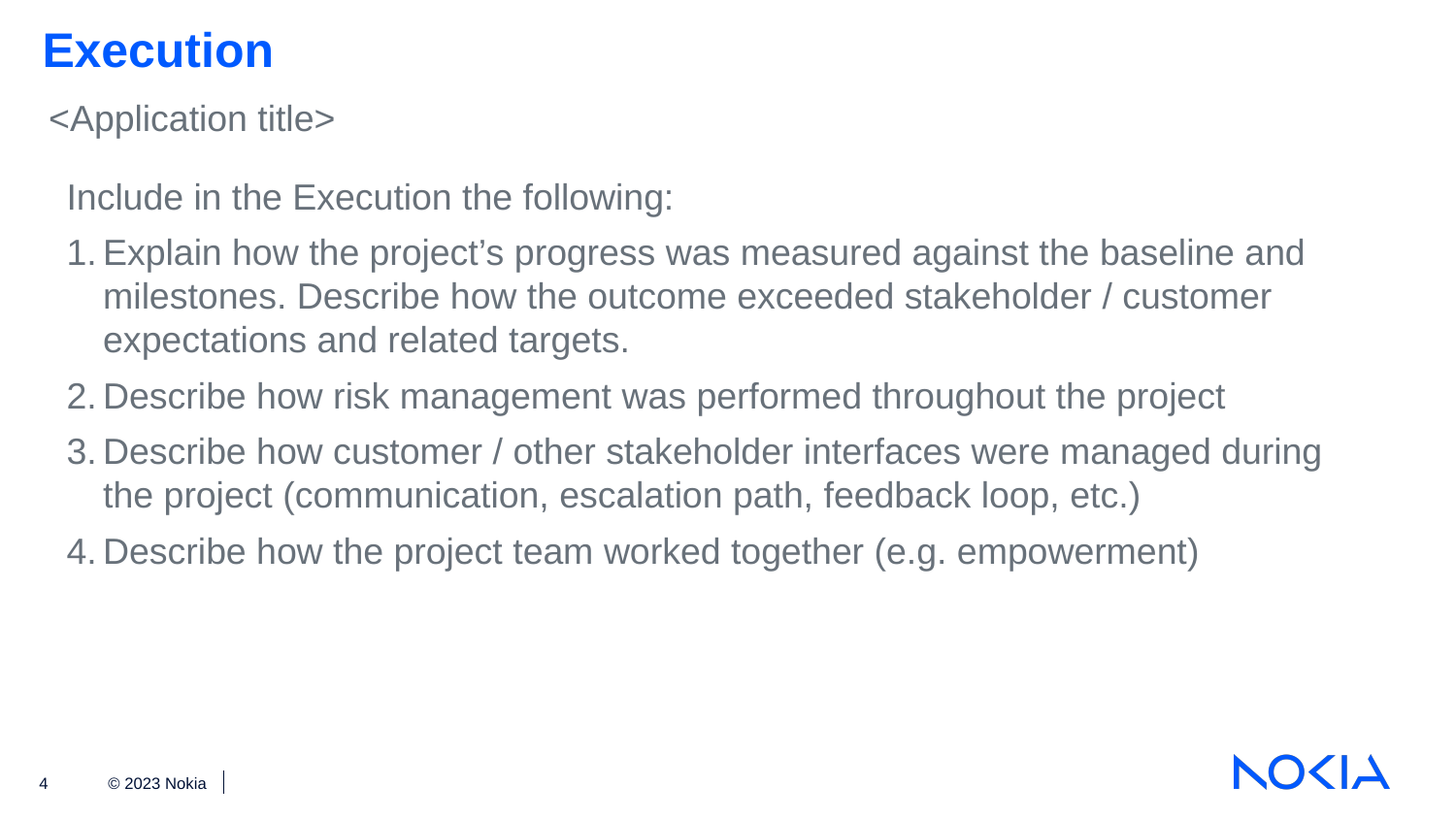

Execution
<Application title>
Include in the Execution the following:
Explain how the project’s progress was measured against the baseline and milestones. Describe how the outcome exceeded stakeholder / customer expectations and related targets.
Describe how risk management was performed throughout the project
Describe how customer / other stakeholder interfaces were managed during the project (communication, escalation path, feedback loop, etc.)
Describe how the project team worked together (e.g. empowerment)